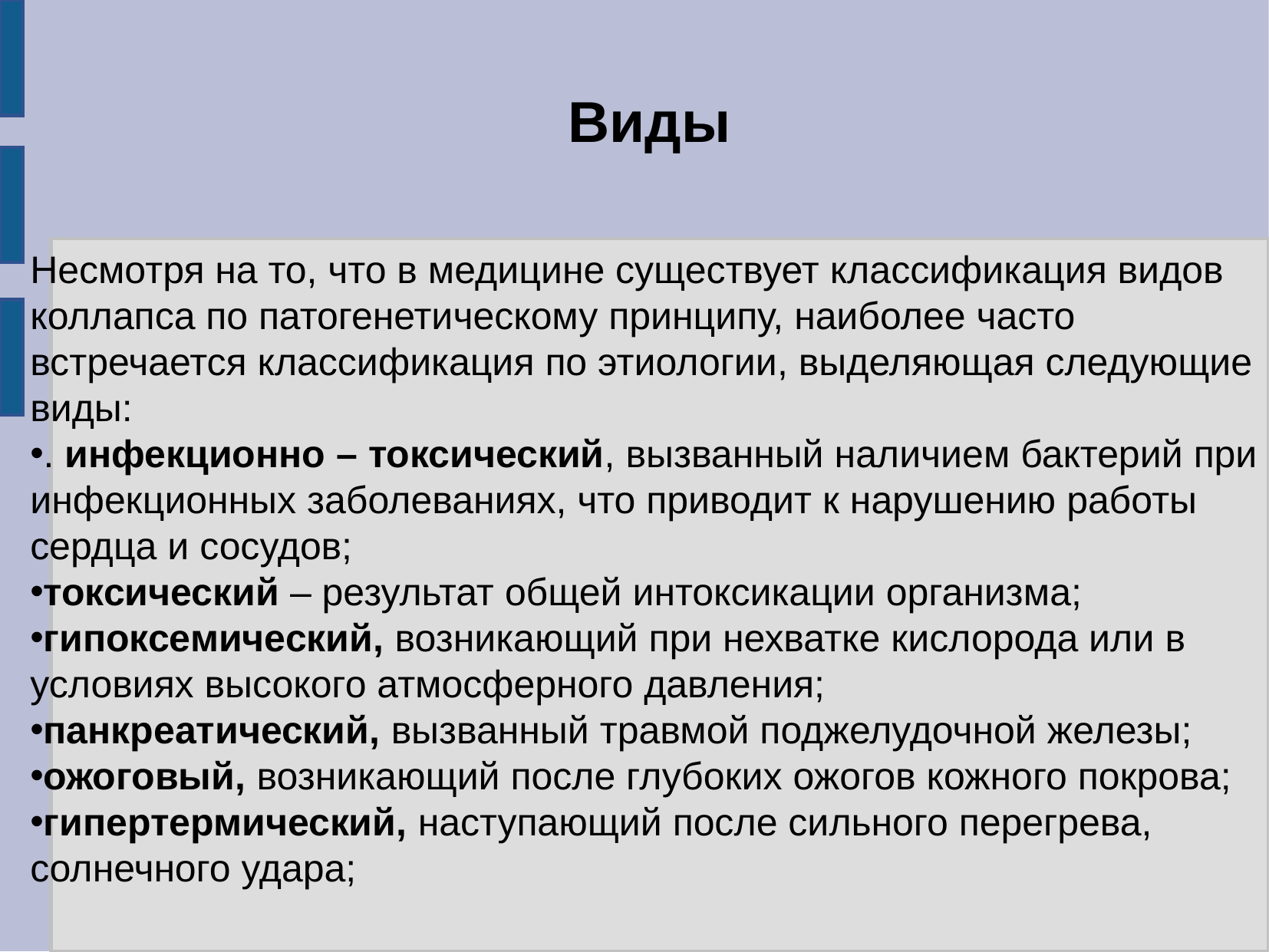

# Виды
Несмотря на то, что в медицине существует классификация видов коллапса по патогенетическому принципу, наиболее часто встречается классификация по этиологии, выделяющая следующие виды:
. инфекционно – токсический, вызванный наличием бактерий при инфекционных заболеваниях, что приводит к нарушению работы сердца и сосудов;
токсический – результат общей интоксикации организма;
гипоксемический, возникающий при нехватке кислорода или в условиях высокого атмосферного давления;
панкреатический, вызванный травмой поджелудочной железы;
ожоговый, возникающий после глубоких ожогов кожного покрова;
гипертермический, наступающий после сильного перегрева, солнечного удара;